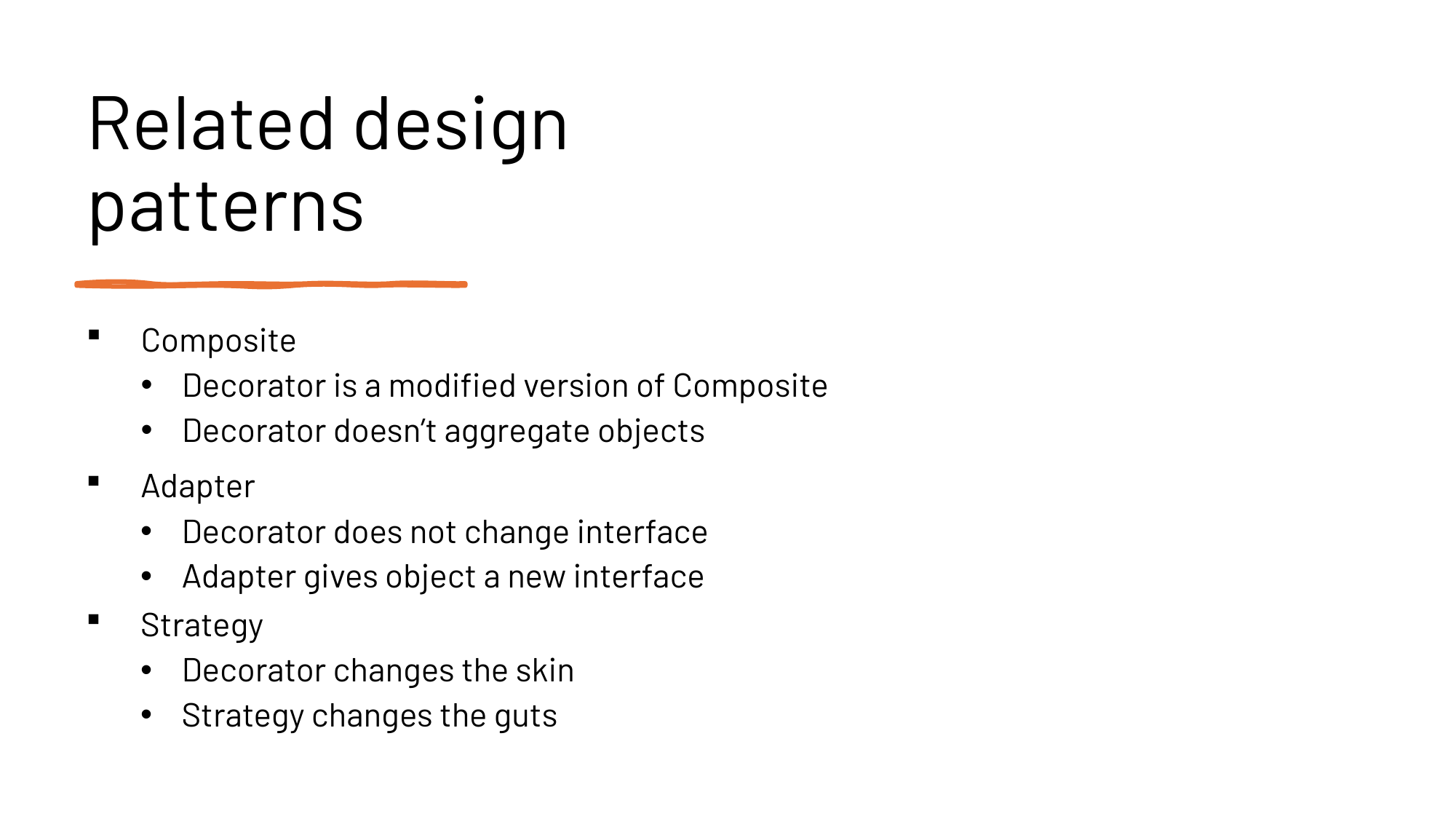

# Related design patterns

Composite
Decorator is a modified version of Composite
Decorator doesn’t aggregate objects
Adapter
Decorator does not change interface
Adapter gives object a new interface
Strategy
Decorator changes the skin
Strategy changes the guts